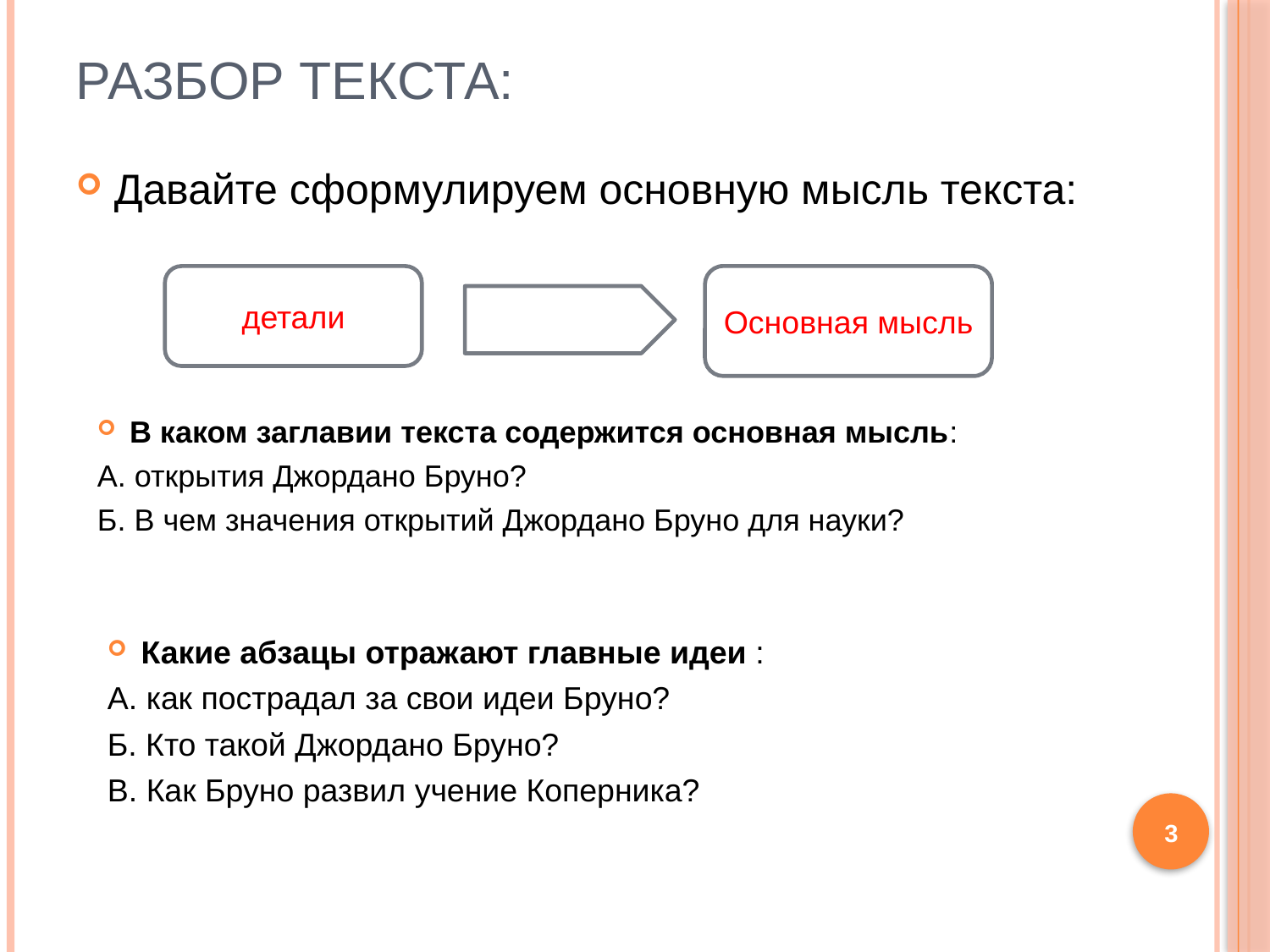

# Разбор текста:
Давайте сформулируем основную мысль текста:
детали
Основная мысль

В каком заглавии текста содержится основная мысль:
А. открытия Джордано Бруно?
Б. В чем значения открытий Джордано Бруно для науки?

Какие абзацы отражают главные идеи :
А. как пострадал за свои идеи Бруно?
Б. Кто такой Джордано Бруно?
В. Как Бруно развил учение Коперника?

3